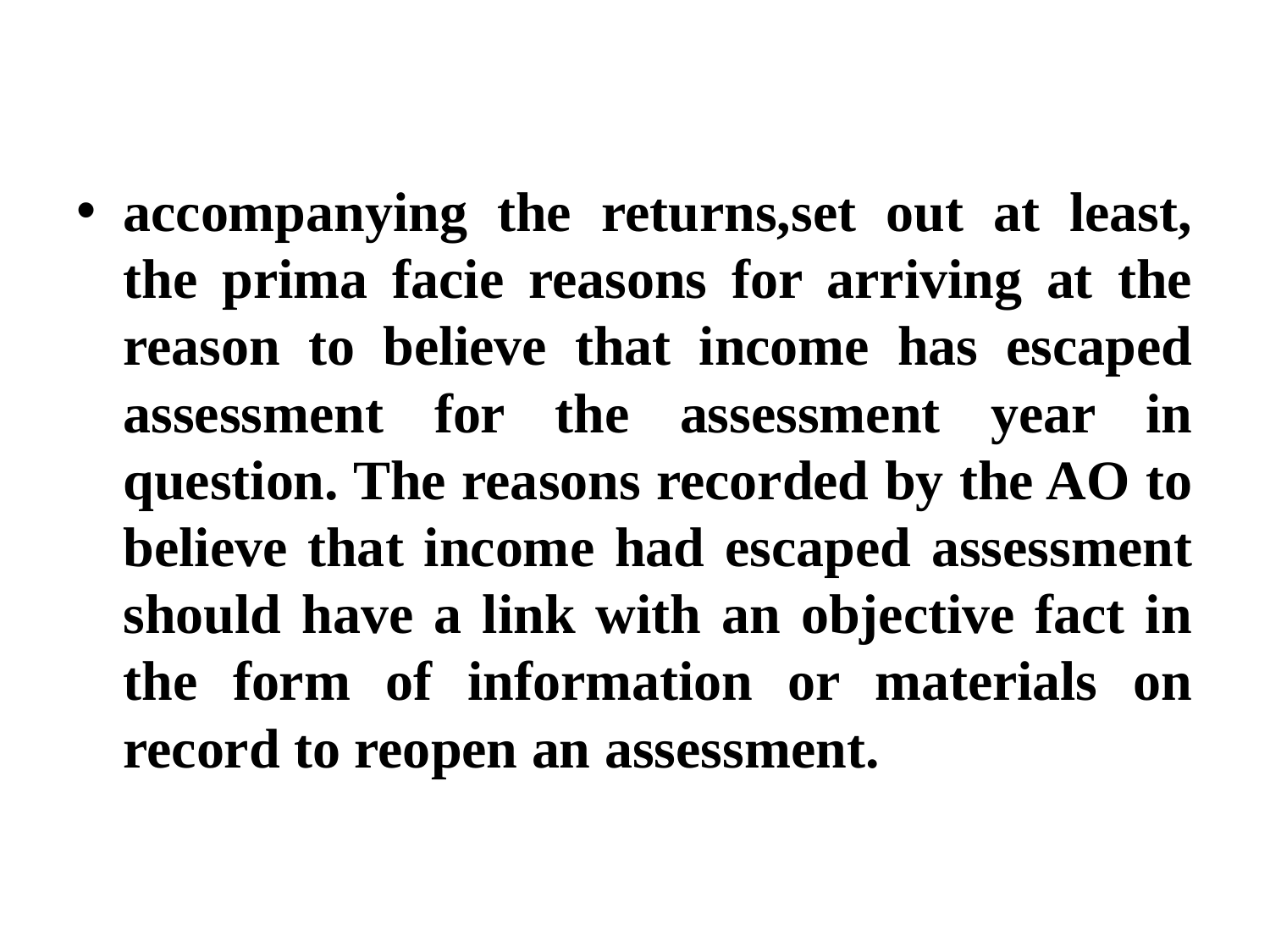

#
accompanying the returns,set out at least, the prima facie reasons for arriving at the reason to believe that income has escaped assessment for the assessment year in question. The reasons recorded by the AO to believe that income had escaped assessment should have a link with an objective fact in the form of information or materials on record to reopen an assessment.